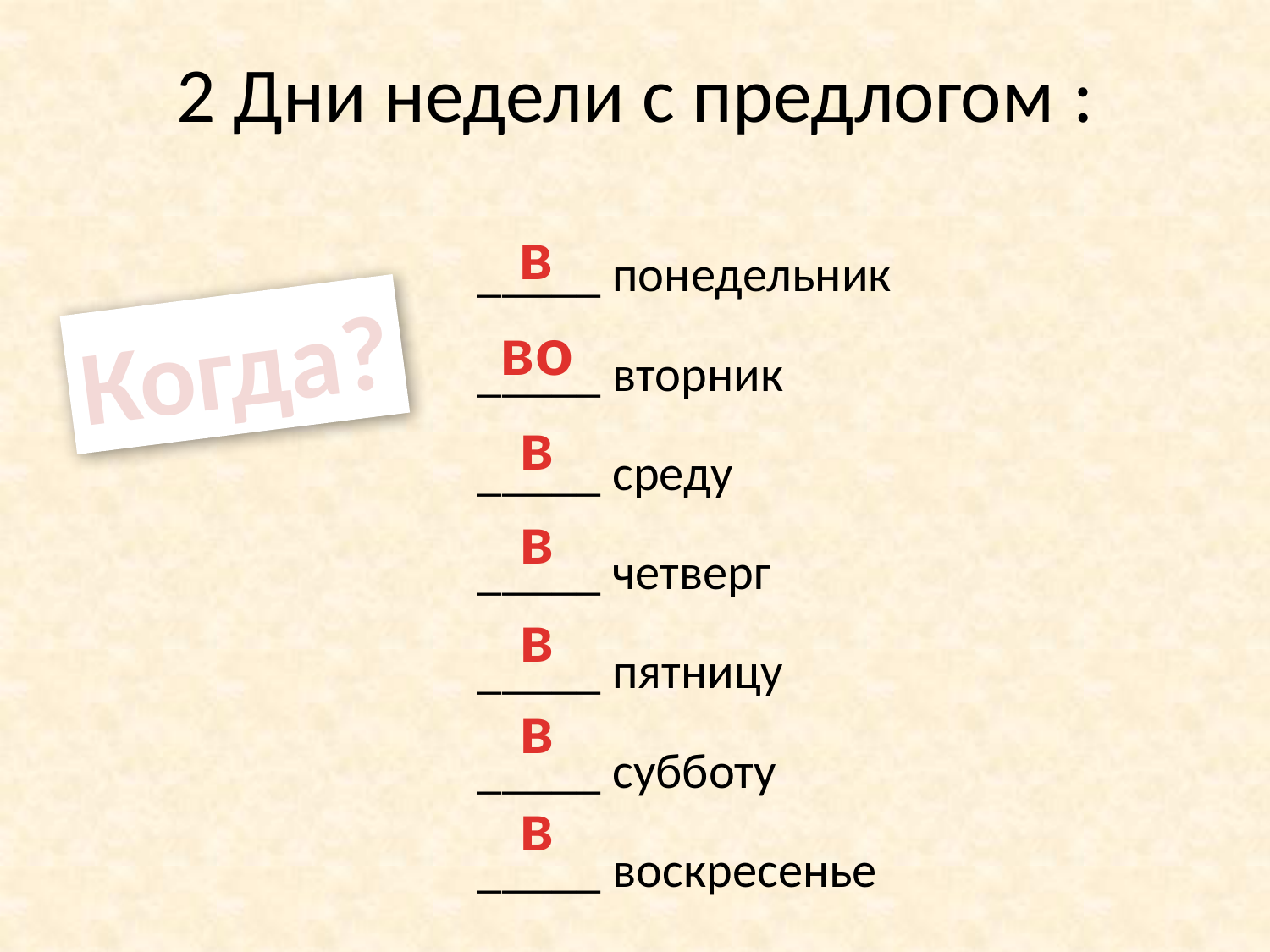

2 Дни недели с предлогом :
в
_____ понедельник
_____ вторник
_____ среду
_____ четверг
_____ пятницу
_____ субботу
_____ воскресенье

Когда?
во
в
в
в
в
в